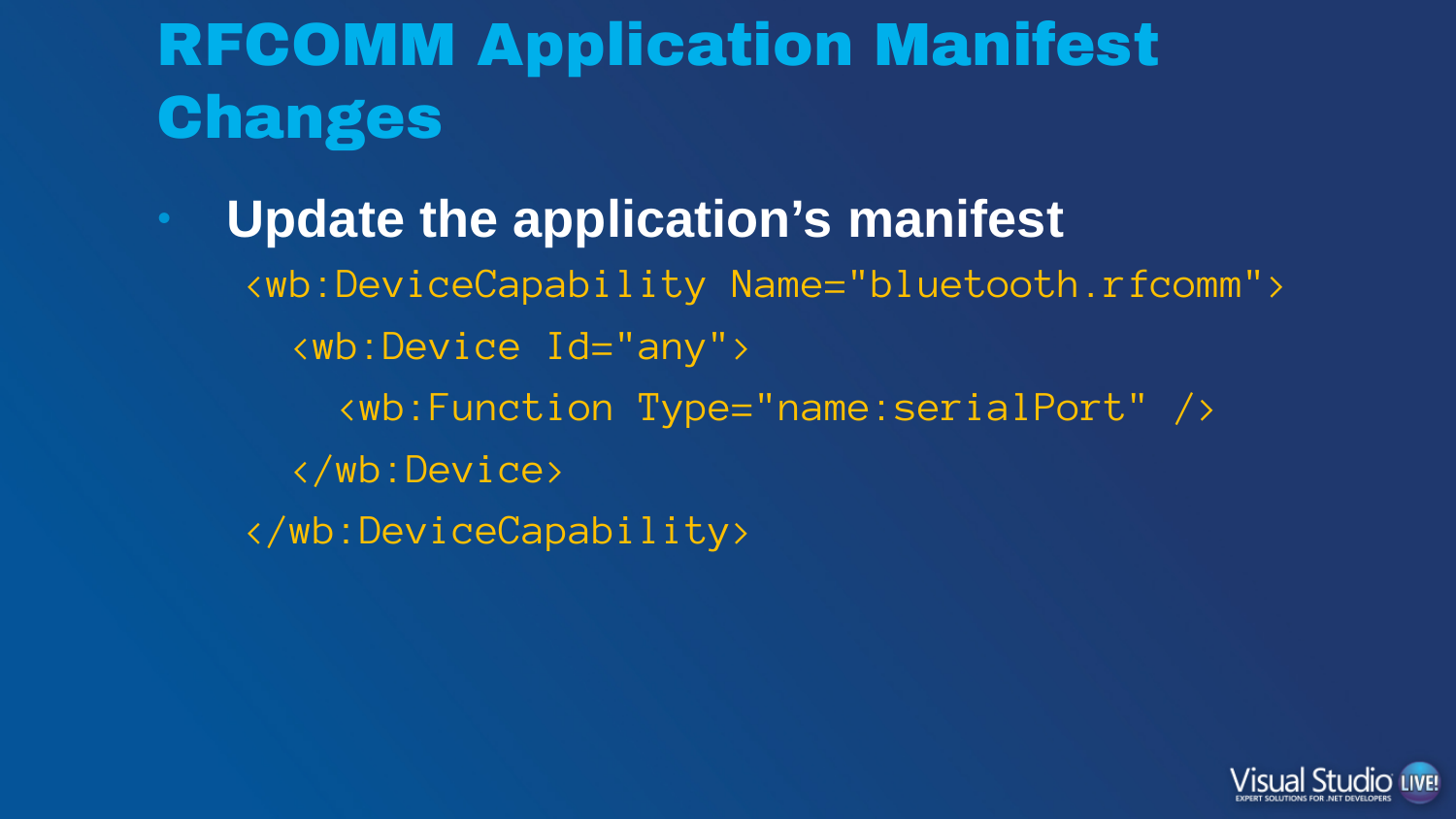

# RFCOMM Application Manifest Changes
Update the application’s manifest
<wb:DeviceCapability Name="bluetooth.rfcomm">
  <wb:Device Id="any">
    <wb:Function Type="name:serialPort" />
  </wb:Device>
</wb:DeviceCapability>